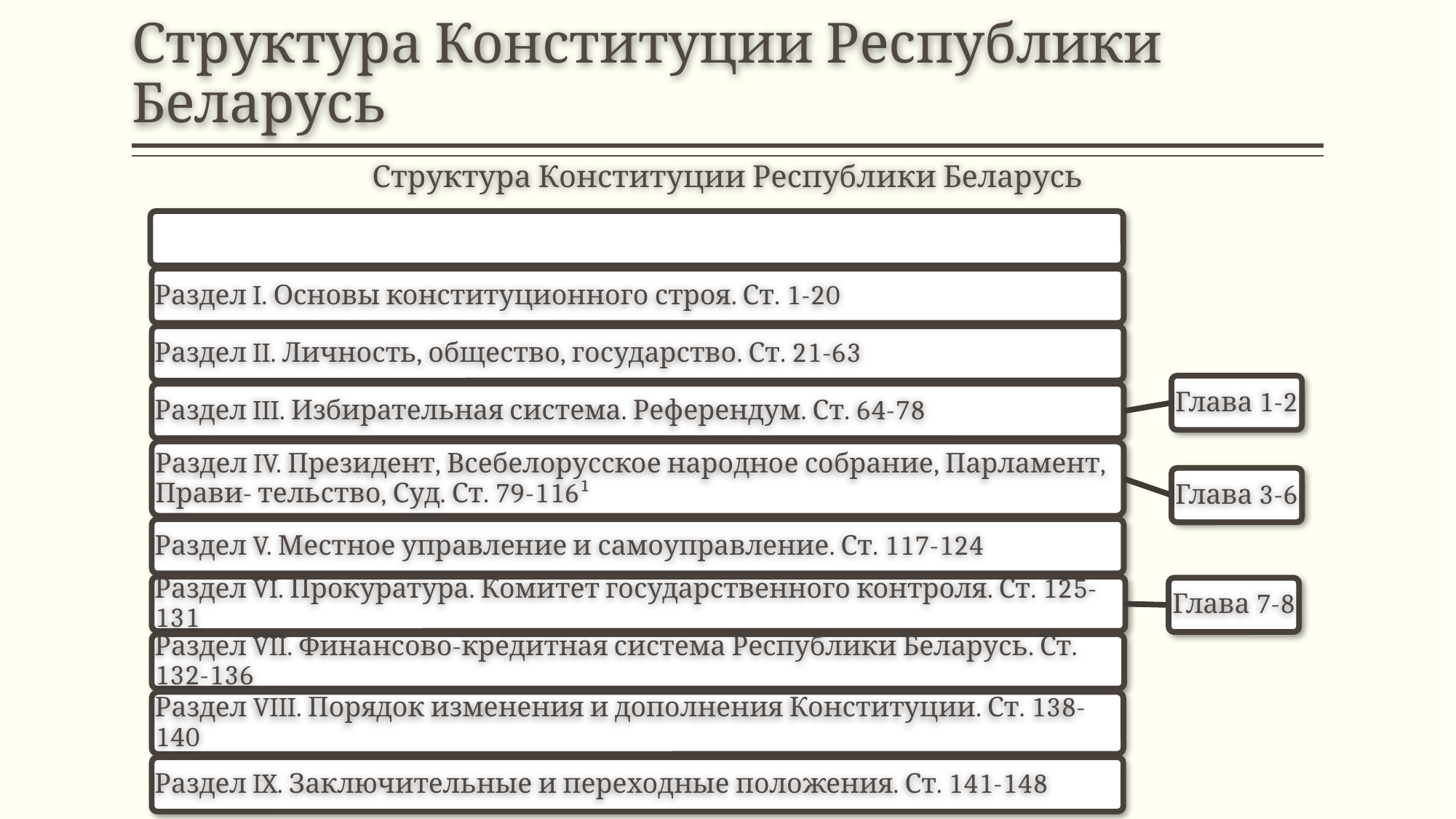

# Структура Конституции Республики Беларусь
Структура Конституции Республики Беларусь

Преамбула

Раздел I. Основы конституционного строя. Ст. 1-20

Раздел II. Личность, общество, государство. Ст. 21-63

Глава 1-2

Раздел III. Избирательная система. Референдум. Ст. 64-78

Раздел IV. Президент, Всебелорусское народное собрание, Парламент, Прави- тельство, Суд. Ст. 79-116¹

Глава 3-6

Раздел V. Местное управление и самоуправление. Ст. 117-124

Раздел VI. Прокуратура. Комитет государственного контроля. Ст. 125-131
Глава 7-8

Раздел VII. Финансово-кредитная система Республики Беларусь. Ст. 132-136

Раздел VIII. Порядок изменения и дополнения Конституции. Ст. 138-140

Раздел IX. Заключительные и переходные положения. Ст. 141-148